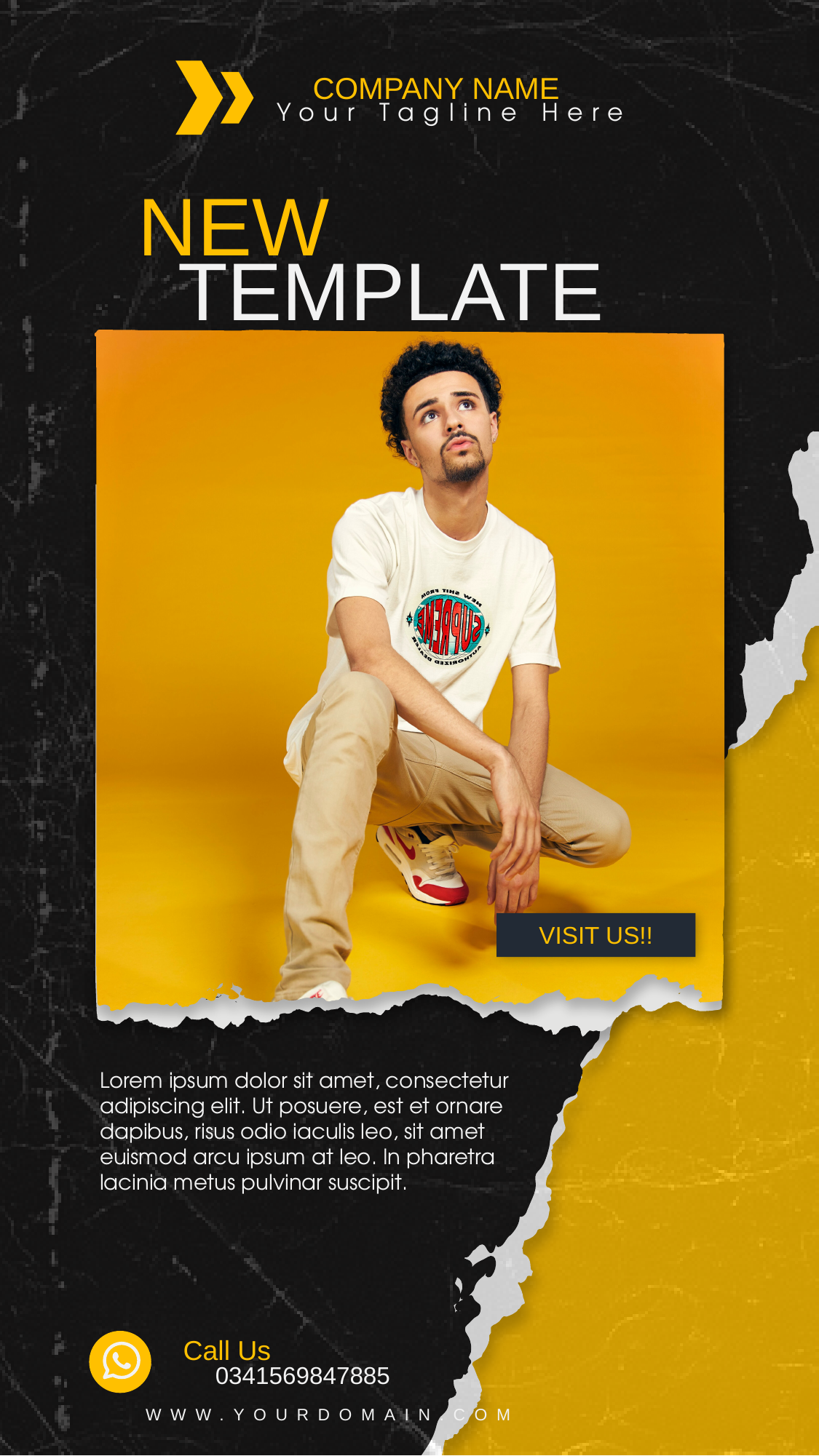

COMPANY NAME
Your Tagline Here
NEW
TEMPLATE

VISIT US!!
Lorem ipsum dolor sit amet, consectetur adipiscing elit. Ut posuere, est et ornare dapibus, risus odio iaculis leo, sit amet euismod arcu ipsum at leo. In pharetra lacinia metus pulvinar suscipit.
Call Us

0341569847885
WWW.YOURDOMAIN.COM